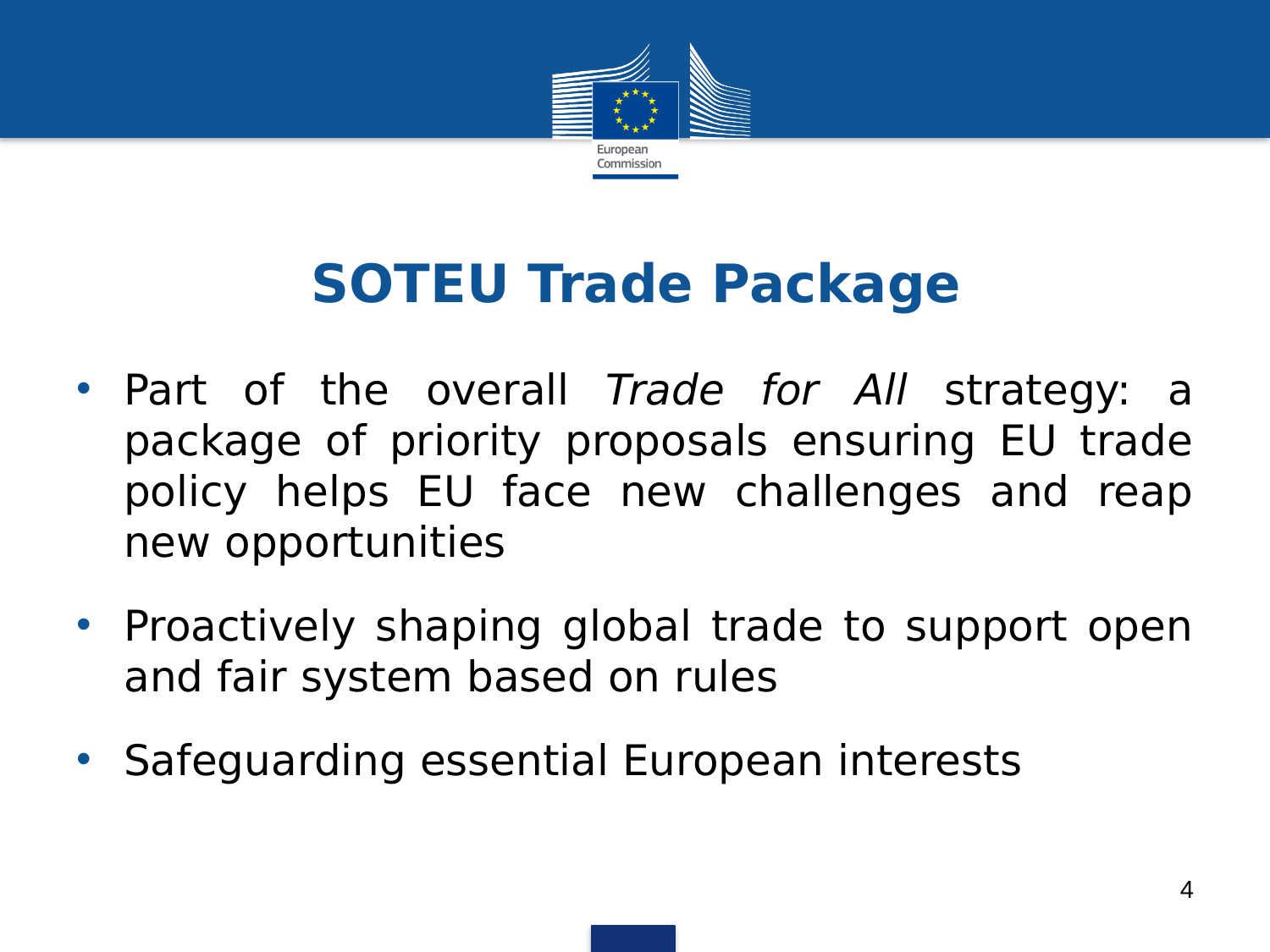

# SOTEU Trade Package
Part of the overall Trade for All strategy: a package of priority proposals ensuring EU trade policy helps EU face new challenges and reap new opportunities

Proactively shaping global trade to support open and fair system based on rules

Safeguarding essential European interests
4